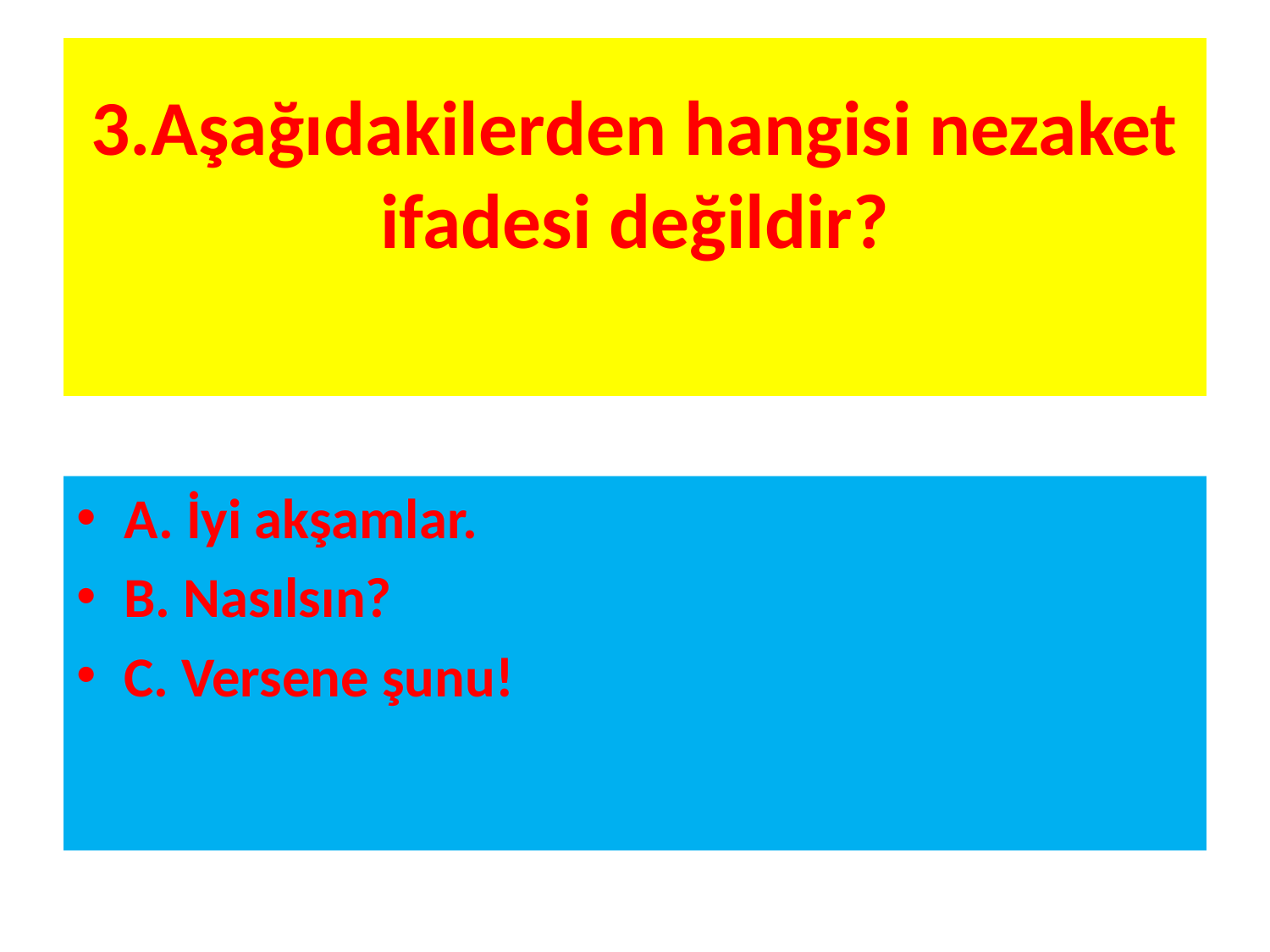

# 3.Aşağıdakilerden hangisi nezaket ifadesi değildir?
A. İyi akşamlar.
B. Nasılsın?
C. Versene şunu!